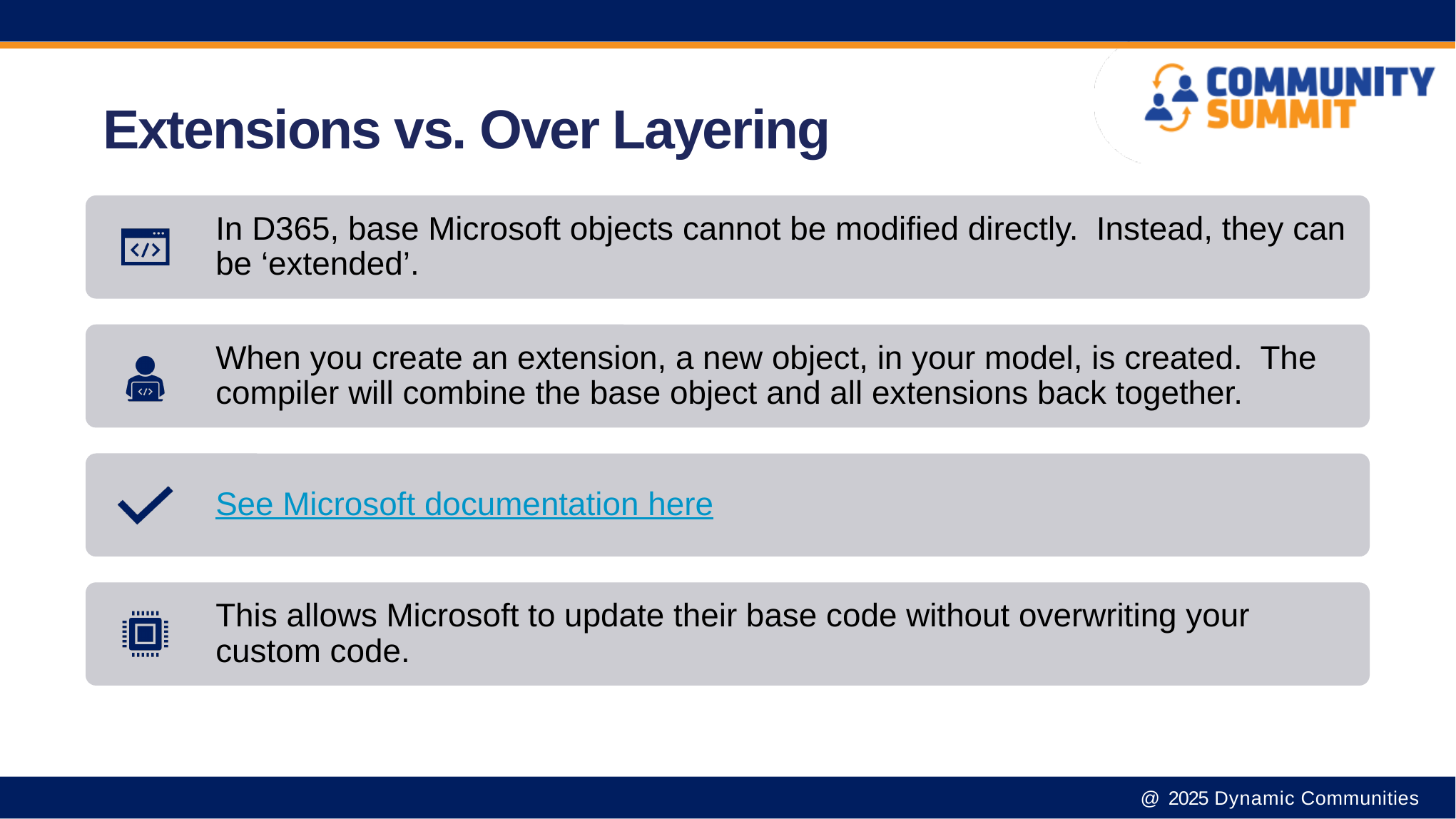

# Extensions vs. Over Layering
In D365, base Microsoft objects cannot be modified directly.  Instead, they can be ‘extended’.
When you create an extension, a new object, in your model, is created.  The compiler will combine the base object and all extensions back together.
See Microsoft documentation here
This allows Microsoft to update their base code without overwriting your custom code.